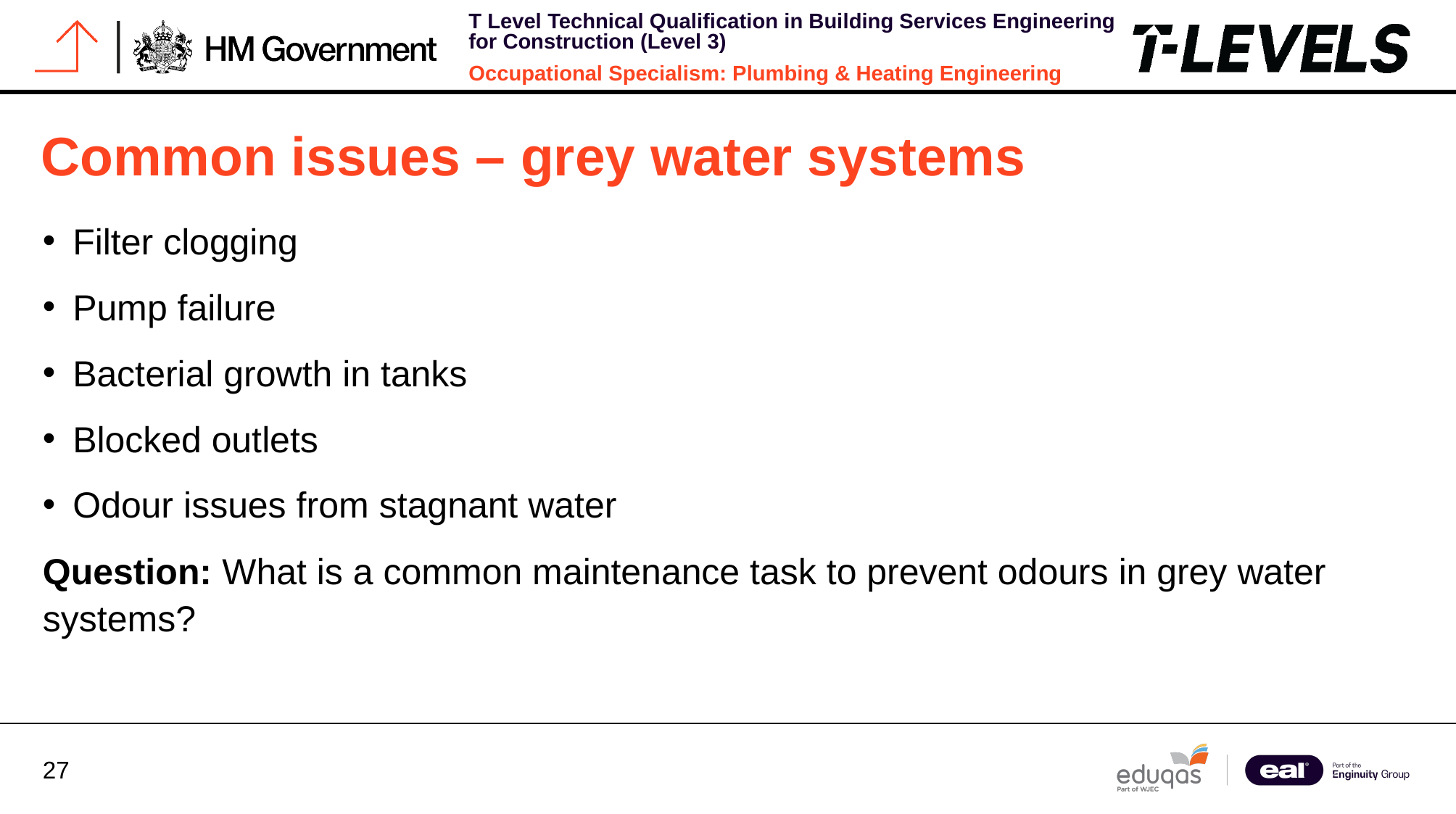

# Common issues – grey water systems
Filter clogging
Pump failure
Bacterial growth in tanks
Blocked outlets
Odour issues from stagnant water
Question: What is a common maintenance task to prevent odours in grey water systems?